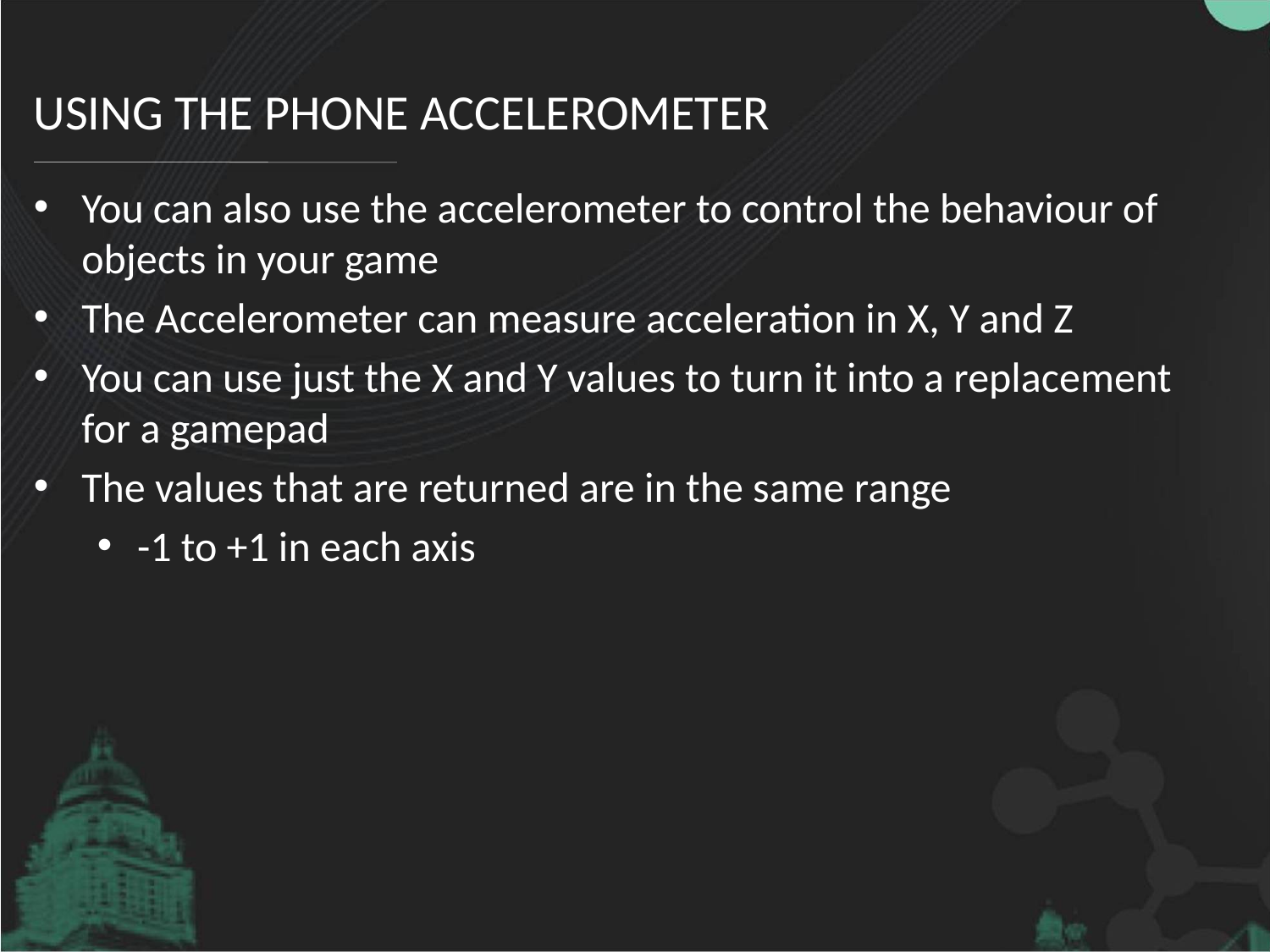

# Using the phone accelerometer
You can also use the accelerometer to control the behaviour of objects in your game
The Accelerometer can measure acceleration in X, Y and Z
You can use just the X and Y values to turn it into a replacement for a gamepad
The values that are returned are in the same range
-1 to +1 in each axis